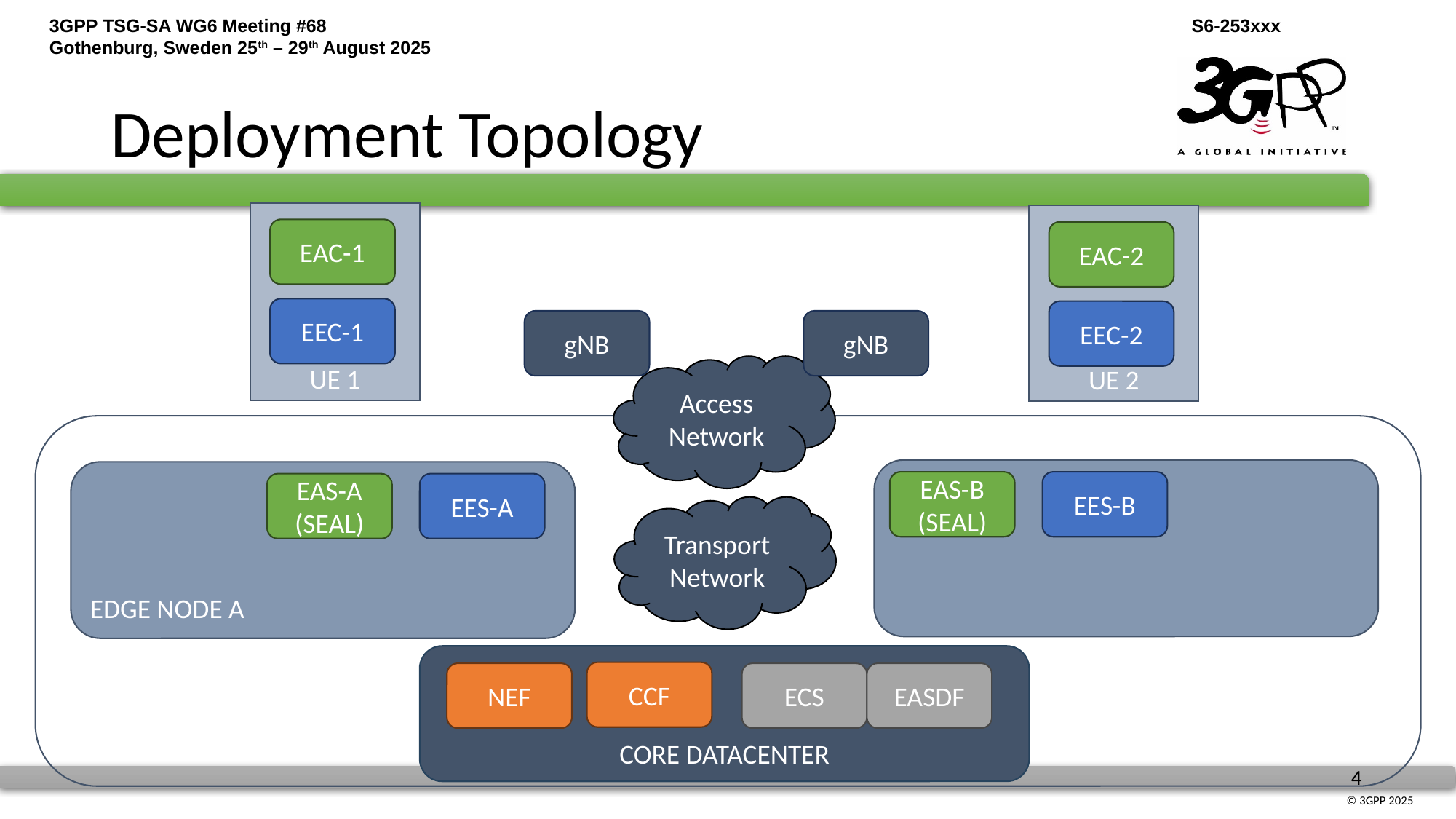

# Deployment Topology
UE 1
UE 2
EAC-1
EAC-2
EEC-1
EEC-2
gNB
gNB
Access Network

EDGE NODE A
EAS-B (SEAL)
EES-B
EAS-A (SEAL)
EES-A
Transport Network
CORE DATACENTER
CCF
NEF
ECS
EASDF